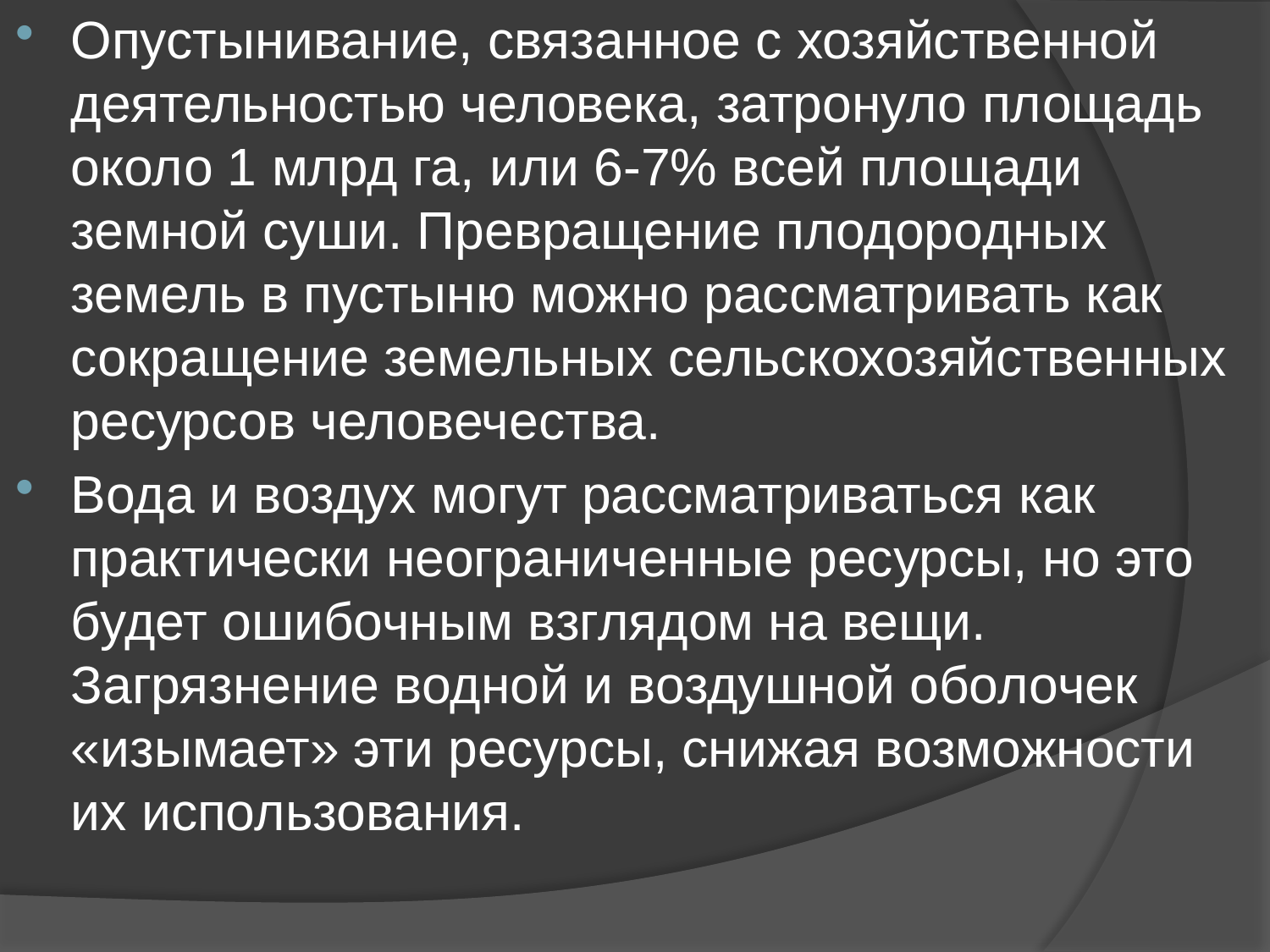

Опустынивание, связанное с хозяйственной деятельностью человека, затронуло площадь около 1 млрд га, или 6-7% всей площади земной суши. Превращение плодородных земель в пустыню можно рассматривать как сокращение земельных сельскохозяйственных ресурсов человечества.
Вода и воздух могут рассматриваться как практически неограниченные ресурсы, но это будет ошибочным взглядом на вещи. Загрязнение водной и воздушной оболочек «изымает» эти ресурсы, снижая возможности их использования.